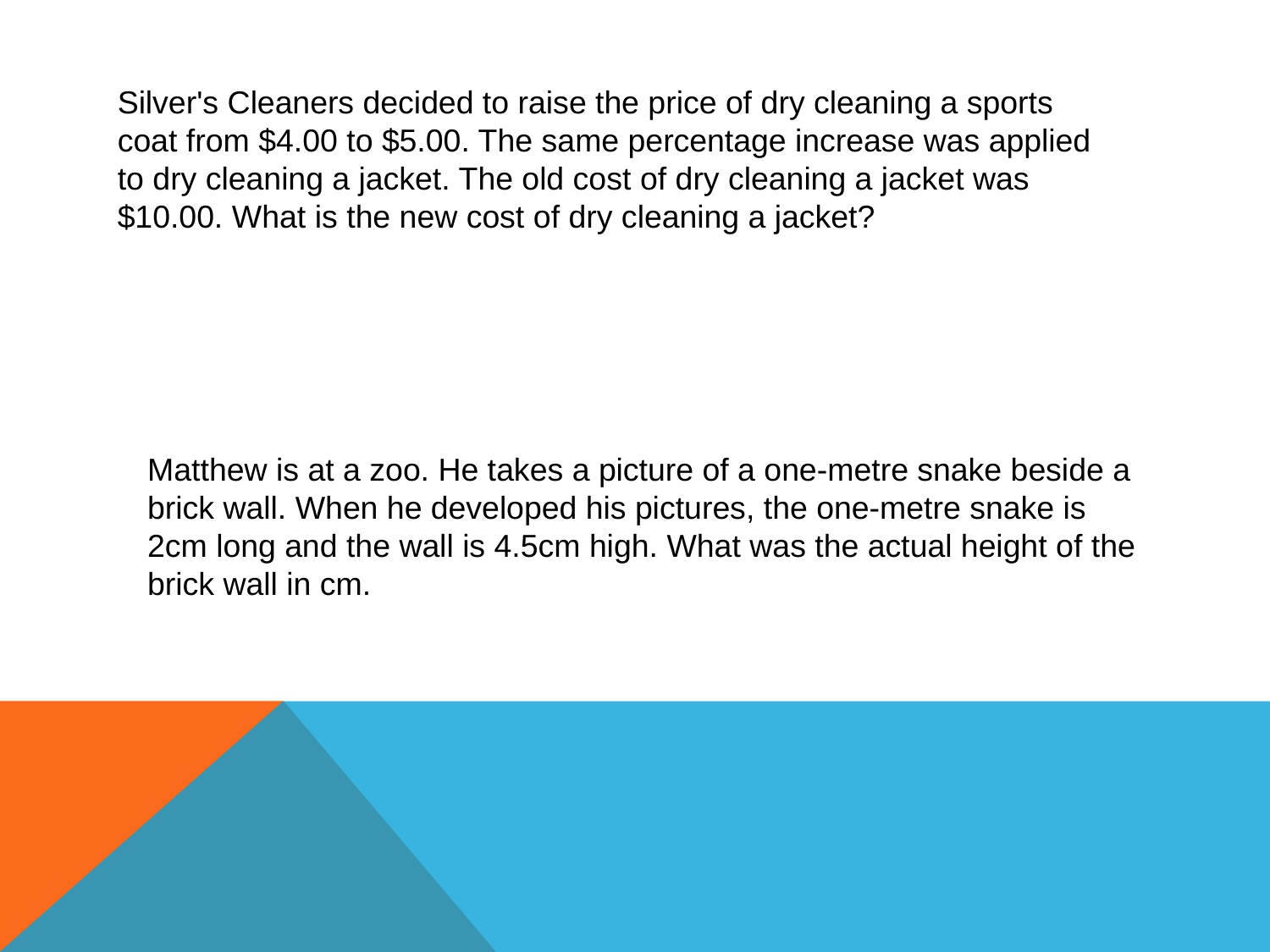

Silver's Cleaners decided to raise the price of dry cleaning a sports coat from $4.00 to $5.00. The same percentage increase was applied to dry cleaning a jacket. The old cost of dry cleaning a jacket was $10.00. What is the new cost of dry cleaning a jacket?
Matthew is at a zoo. He takes a picture of a one-metre snake beside a brick wall. When he developed his pictures, the one-metre snake is 2cm long and the wall is 4.5cm high. What was the actual height of the brick wall in cm.